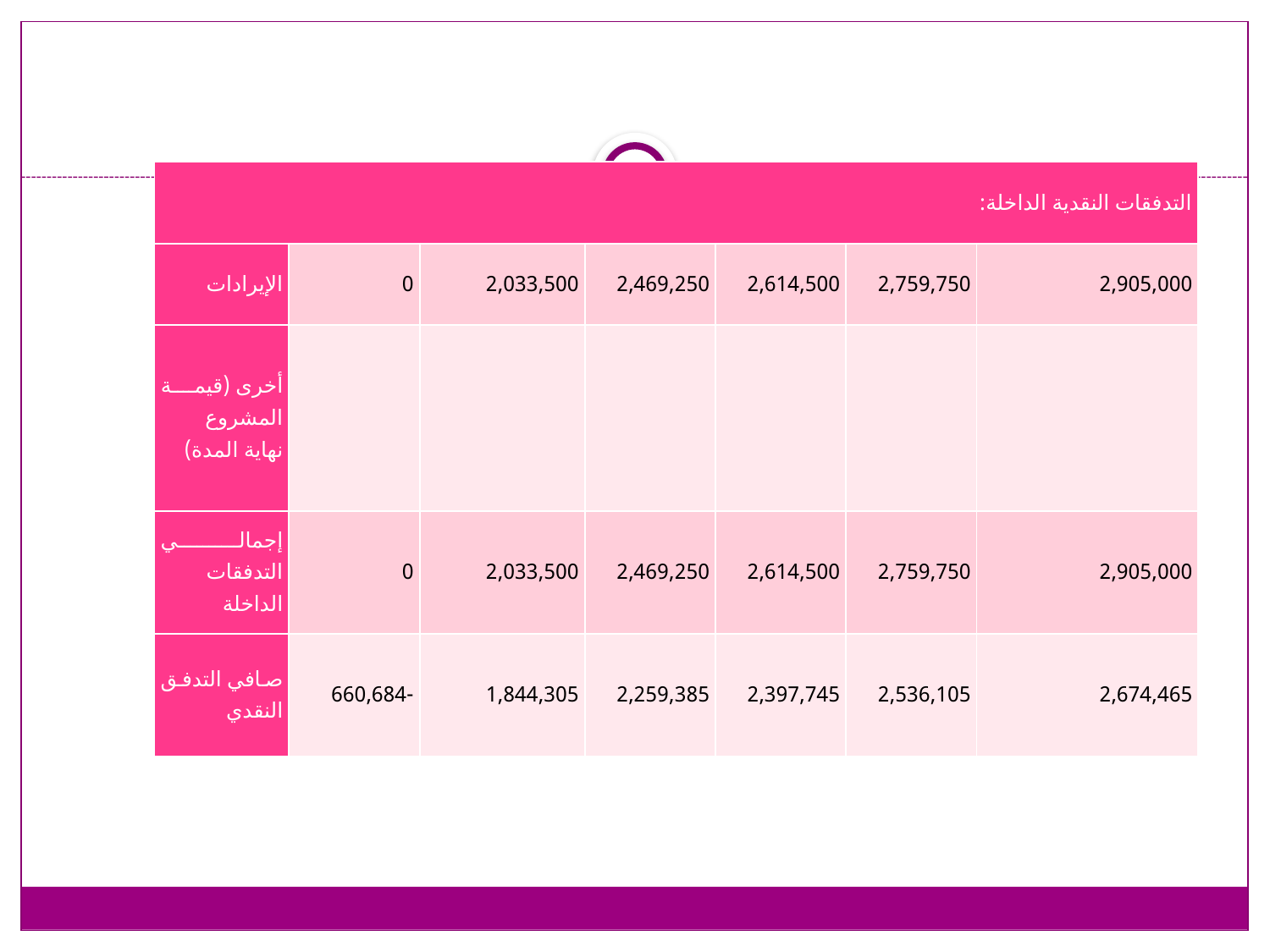

| التدفقات النقدية الداخلة: |  |  |  |  |  |  |
| --- | --- | --- | --- | --- | --- | --- |
| الإيرادات | 0 | 2,033,500 | 2,469,250 | 2,614,500 | 2,759,750 | 2,905,000 |
| أخرى (قيمة المشروع نهاية المدة) |  |  |  |  |  |  |
| إجمالي التدفقات الداخلة | 0 | 2,033,500 | 2,469,250 | 2,614,500 | 2,759,750 | 2,905,000 |
| صافي التدفق النقدي | -660,684 | 1,844,305 | 2,259,385 | 2,397,745 | 2,536,105 | 2,674,465 |